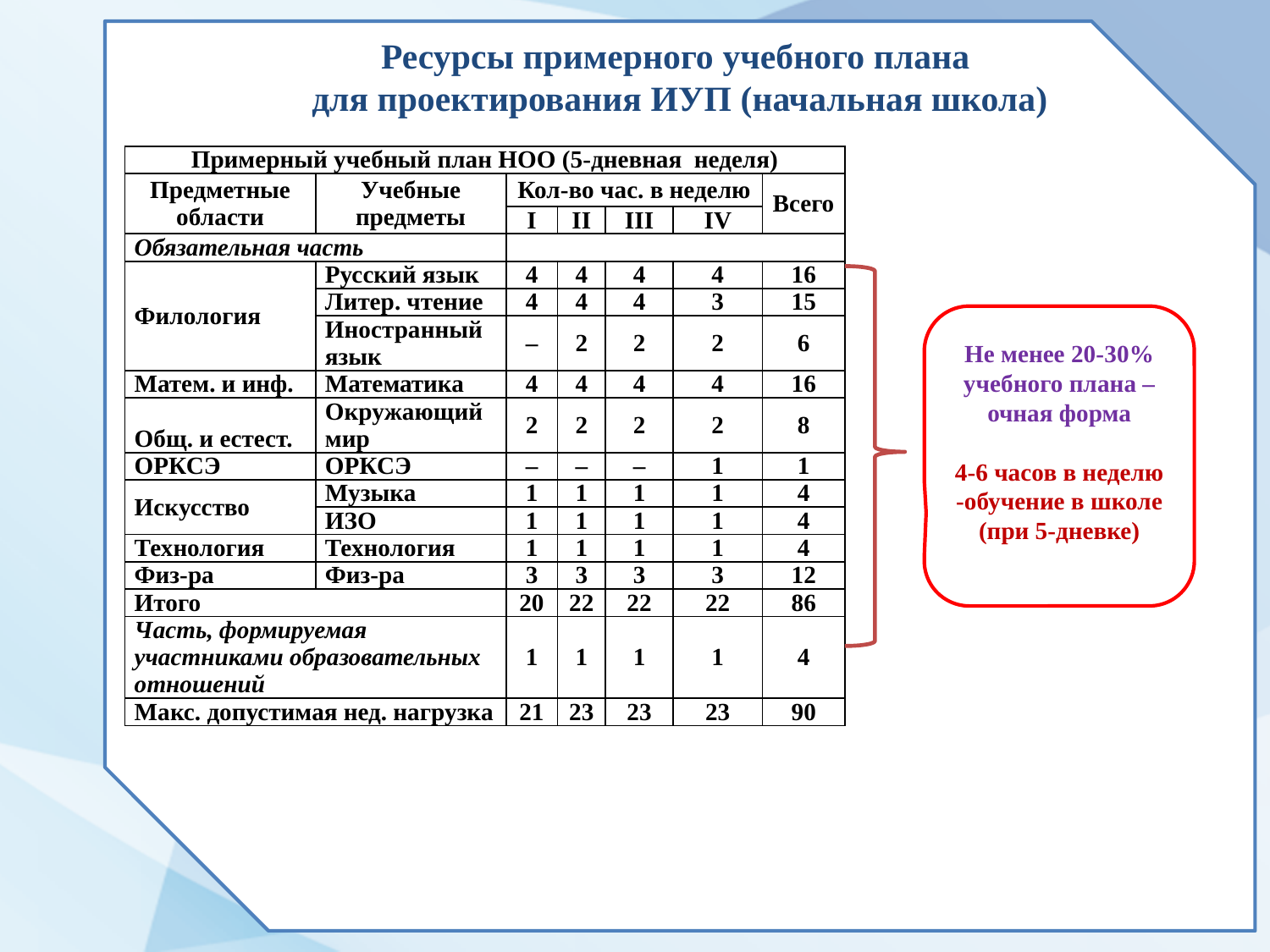

Ресурсы примерного учебного плана
для проектирования ИУП (начальная школа)

| Примерный учебный план НОО (5-дневная неделя) |  |  |  |  |  |  |
| --- | --- | --- | --- | --- | --- | --- |
| Предметные области | Учебные предметы | Кол-во час. в неделю |  |  |  | Всего |
|  |  | I | II | III | IV |  |
| Обязательная часть |  |  |  |  |  |  |
| Филология | Русский язык | 4 | 4 | 4 | 4 | 16 |
|  | Литер. чтение | 4 | 4 | 4 | 3 | 15 |
|  | Иностранный язык | – | 2 | 2 | 2 | 6 |
| Матем. и инф. | Математика | 4 | 4 | 4 | 4 | 16 |
| Общ. и естест. | Окружающий мир | 2 | 2 | 2 | 2 | 8 |
| ОРКСЭ | ОРКСЭ | – | – | – | 1 | 1 |
| Искусство | Музыка | 1 | 1 | 1 | 1 | 4 |
|  | ИЗО | 1 | 1 | 1 | 1 | 4 |
| Технология | Технология | 1 | 1 | 1 | 1 | 4 |
| Физ-ра | Физ-ра | 3 | 3 | 3 | 3 | 12 |
| Итого |  | 20 | 22 | 22 | 22 | 86 |
| Часть, формируемая участниками образовательных отношений |  | 1 | 1 | 1 | 1 | 4 |
| Макс. допустимая нед. нагрузка |  | 21 | 23 | 23 | 23 | 90 |

Не менее 20-30% учебного плана – очная форма

4-6 часов в неделю -обучение в школе (при 5-дневке)